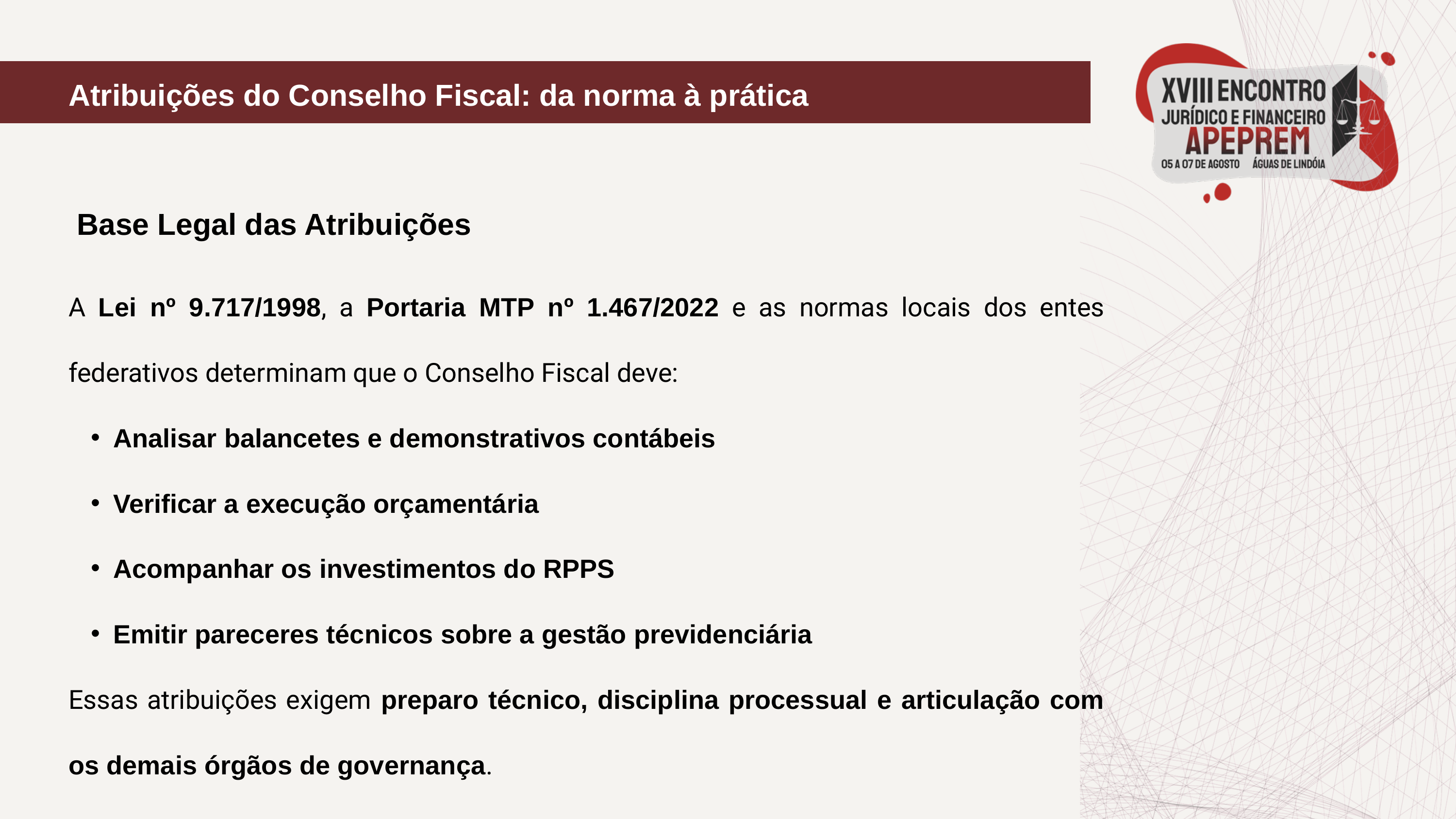

Atribuições do Conselho Fiscal: da norma à prática
 Base Legal das Atribuições
A Lei nº 9.717/1998, a Portaria MTP nº 1.467/2022 e as normas locais dos entes federativos determinam que o Conselho Fiscal deve:
Analisar balancetes e demonstrativos contábeis
Verificar a execução orçamentária
Acompanhar os investimentos do RPPS
Emitir pareceres técnicos sobre a gestão previdenciária
Essas atribuições exigem preparo técnico, disciplina processual e articulação com os demais órgãos de governança.